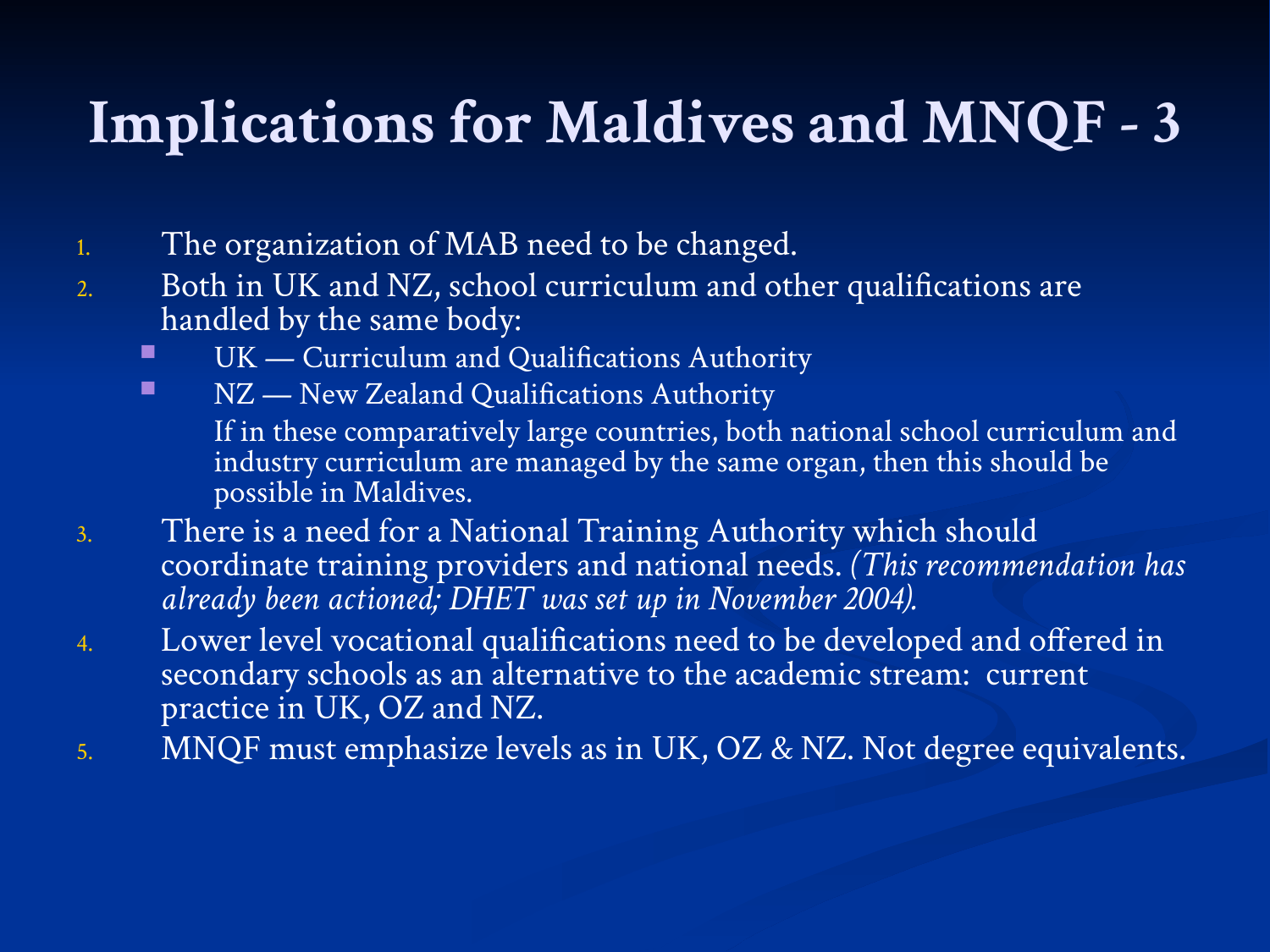

# Implications for Maldives and MNQF - 3
The organization of MAB need to be changed.
Both in UK and NZ, school curriculum and other qualifications are handled by the same body:
UK — Curriculum and Qualifications Authority
NZ — New Zealand Qualifications Authority
	If in these comparatively large countries, both national school curriculum and industry curriculum are managed by the same organ, then this should be possible in Maldives.
There is a need for a National Training Authority which should coordinate training providers and national needs. (This recommendation has already been actioned; DHET was set up in November 2004).
Lower level vocational qualifications need to be developed and offered in secondary schools as an alternative to the academic stream:  current practice in UK, OZ and NZ.
MNQF must emphasize levels as in UK, OZ & NZ. Not degree equivalents.